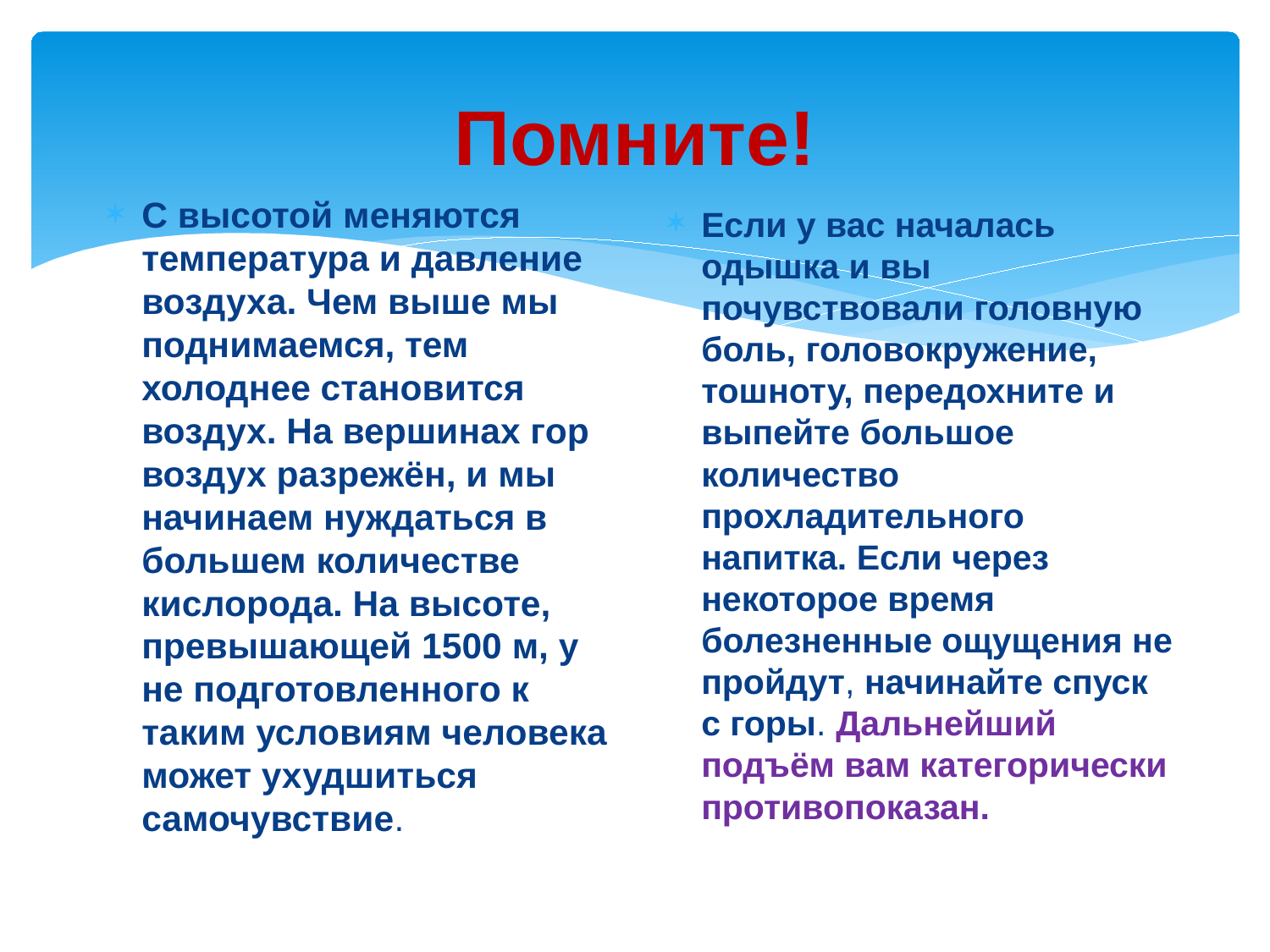

# Помните!
С высотой меняются температура и давление воздуха. Чем выше мы поднимаемся, тем холоднее становится воздух. На вершинах гор воздух разрежён, и мы начинаем нуждаться в большем количестве кислорода. На высоте, превышающей 1500 м, у не подготовленного к таким условиям человека может ухудшиться самочувствие.

Если у вас началась одышка и вы почувствовали головную боль, головокружение, тошноту, передохните и выпейте большое количество прохладительного напитка. Если через некоторое время болезненные ощущения не пройдут, начинайте спуск с горы. Дальнейший подъём вам категорически противопоказан.